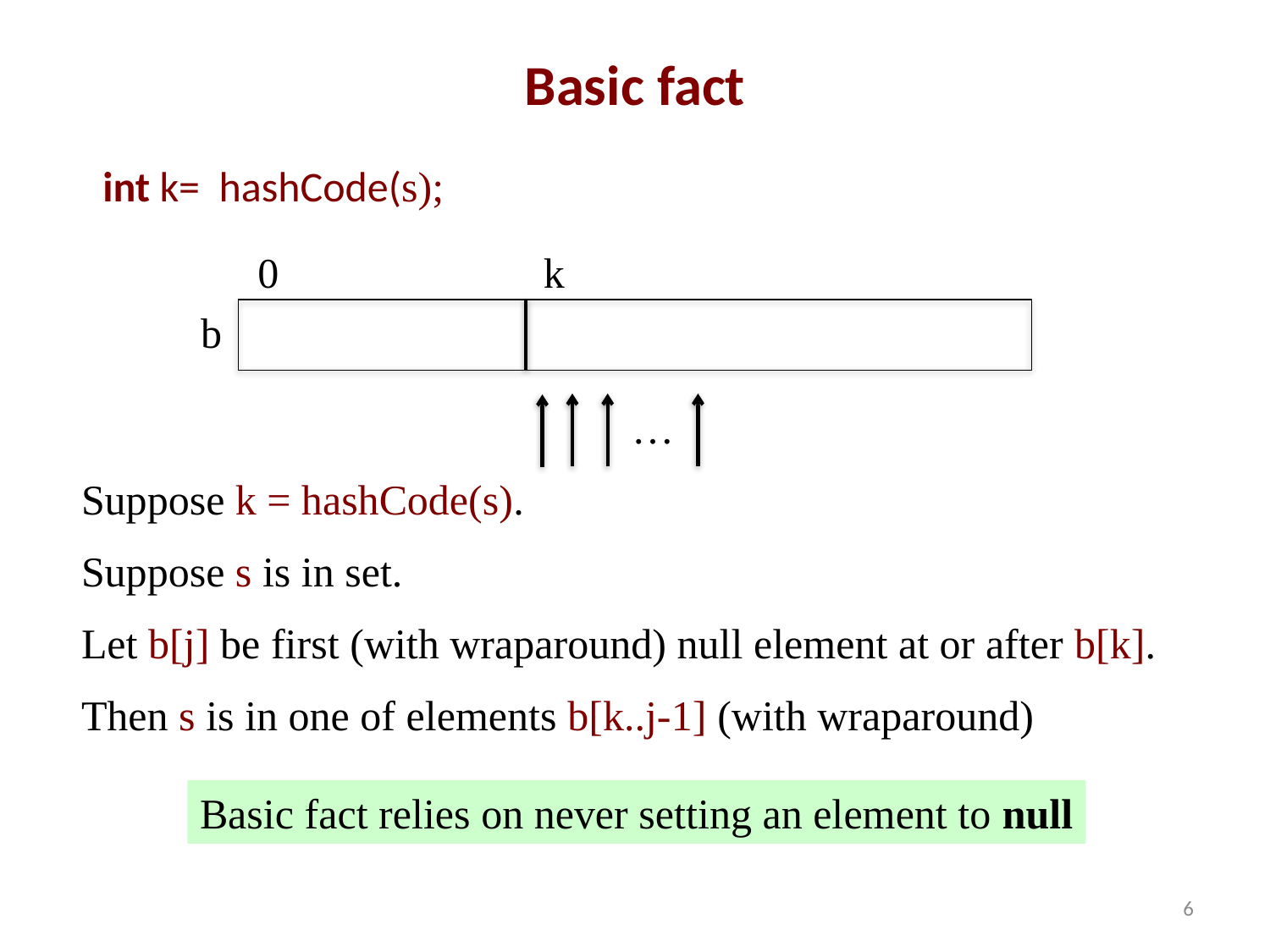

# Basic fact
int k=  hashCode(s);
0                         k
b

…
Suppose k = hashCode(s).
Suppose s is in set.
Let b[j] be first (with wraparound) null element at or after b[k].
Then s is in one of elements b[k..j-1] (with wraparound)
Basic fact relies on never setting an element to null
6